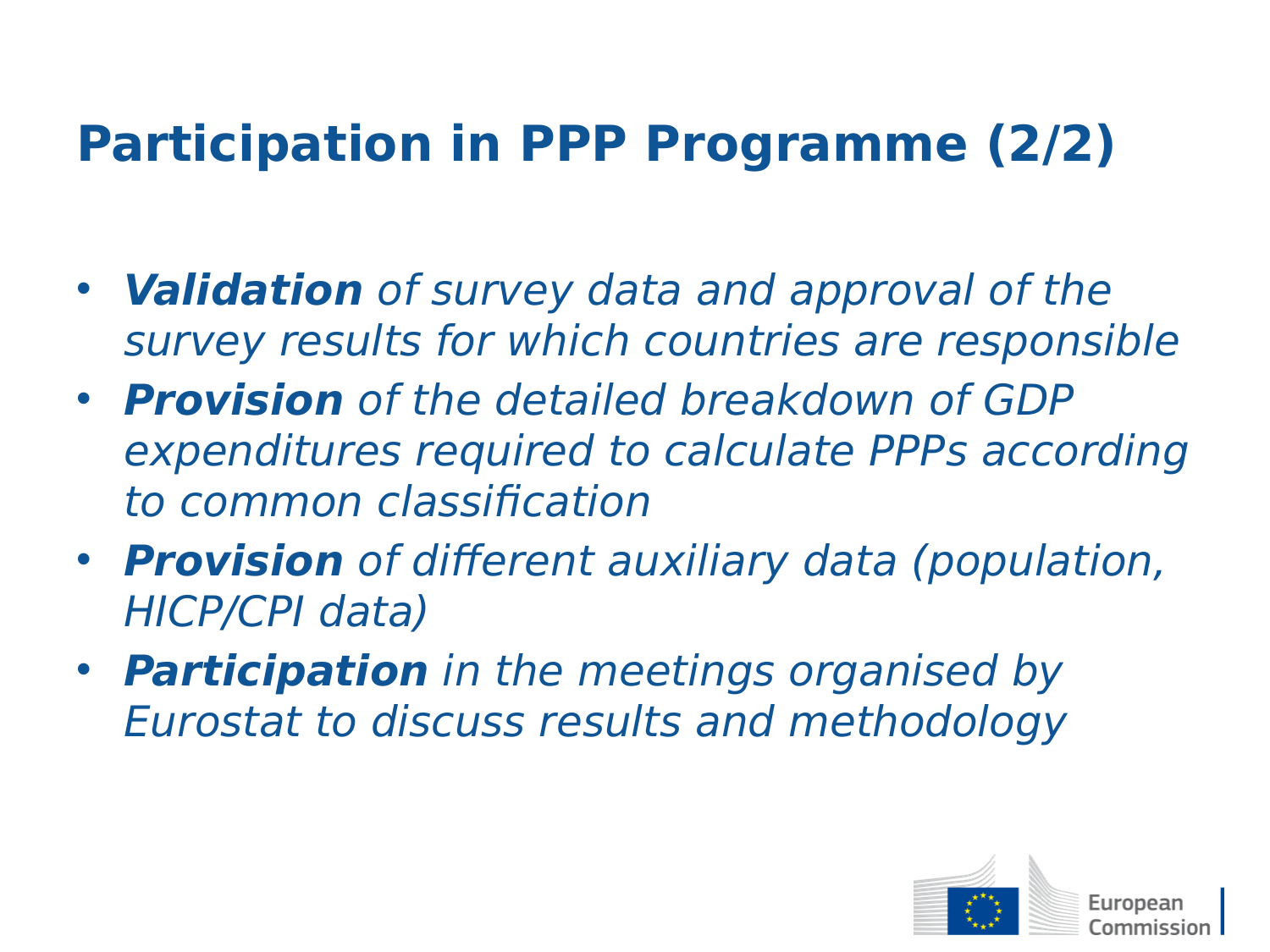

# Participation in PPP Programme (2/2)
Validation of survey data and approval of the survey results for which countries are responsible
Provision of the detailed breakdown of GDP expenditures required to calculate PPPs according to common classification
Provision of different auxiliary data (population, HICP/CPI data)
Participation in the meetings organised by Eurostat to discuss results and methodology